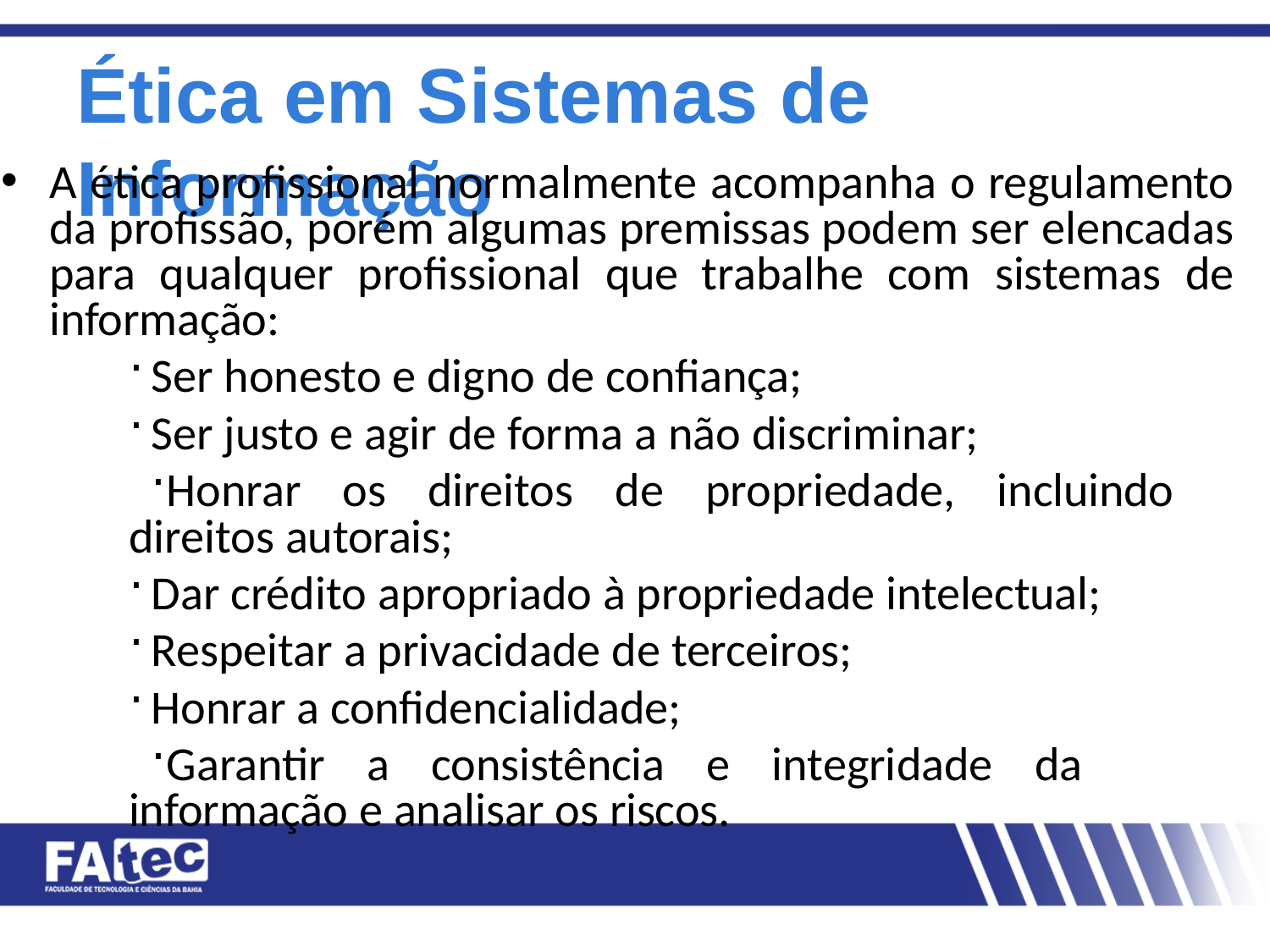

# Ética em Sistemas de Informação
A ética profissional normalmente acompanha o regulamento da profissão, porém algumas premissas podem ser elencadas para qualquer profissional que trabalhe com sistemas de informação:
Ser honesto e digno de confiança;
Ser justo e agir de forma a não discriminar;
Honrar os direitos de propriedade, incluindo direitos autorais;
Dar crédito apropriado à propriedade intelectual;
Respeitar a privacidade de terceiros;
Honrar a confidencialidade;
Garantir a consistência e integridade da informação e analisar os riscos.